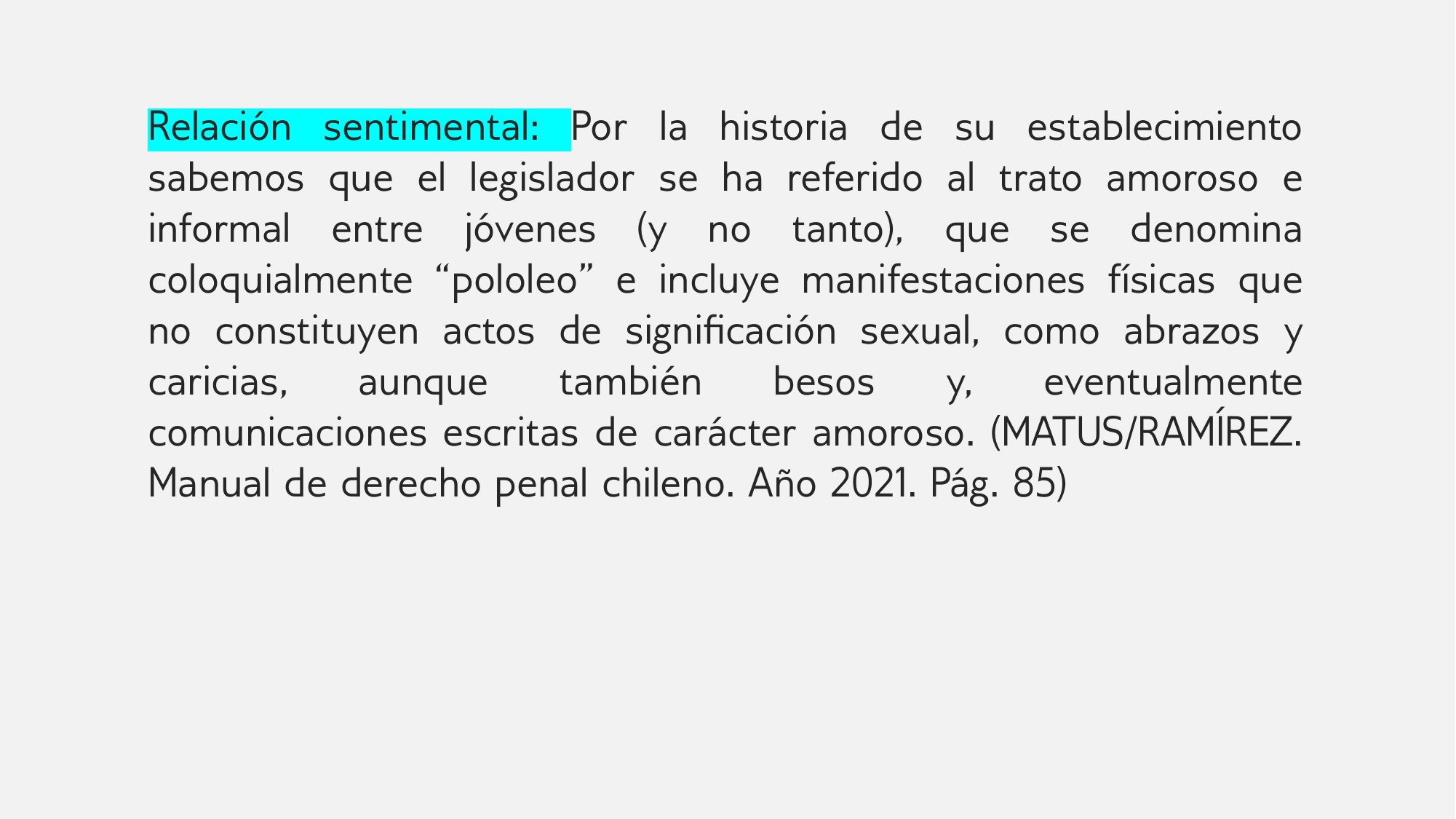

Relación sentimental: Por la historia de su establecimiento sabemos que el legislador se ha referido al trato amoroso e informal entre jóvenes (y no tanto), que se denomina coloquialmente “pololeo” e incluye manifestaciones físicas que no constituyen actos de significación sexual, como abrazos y caricias, aunque también besos y, eventualmente comunicaciones escritas de carácter amoroso. (MATUS/RAMÍREZ. Manual de derecho penal chileno. Año 2021. Pág. 85)